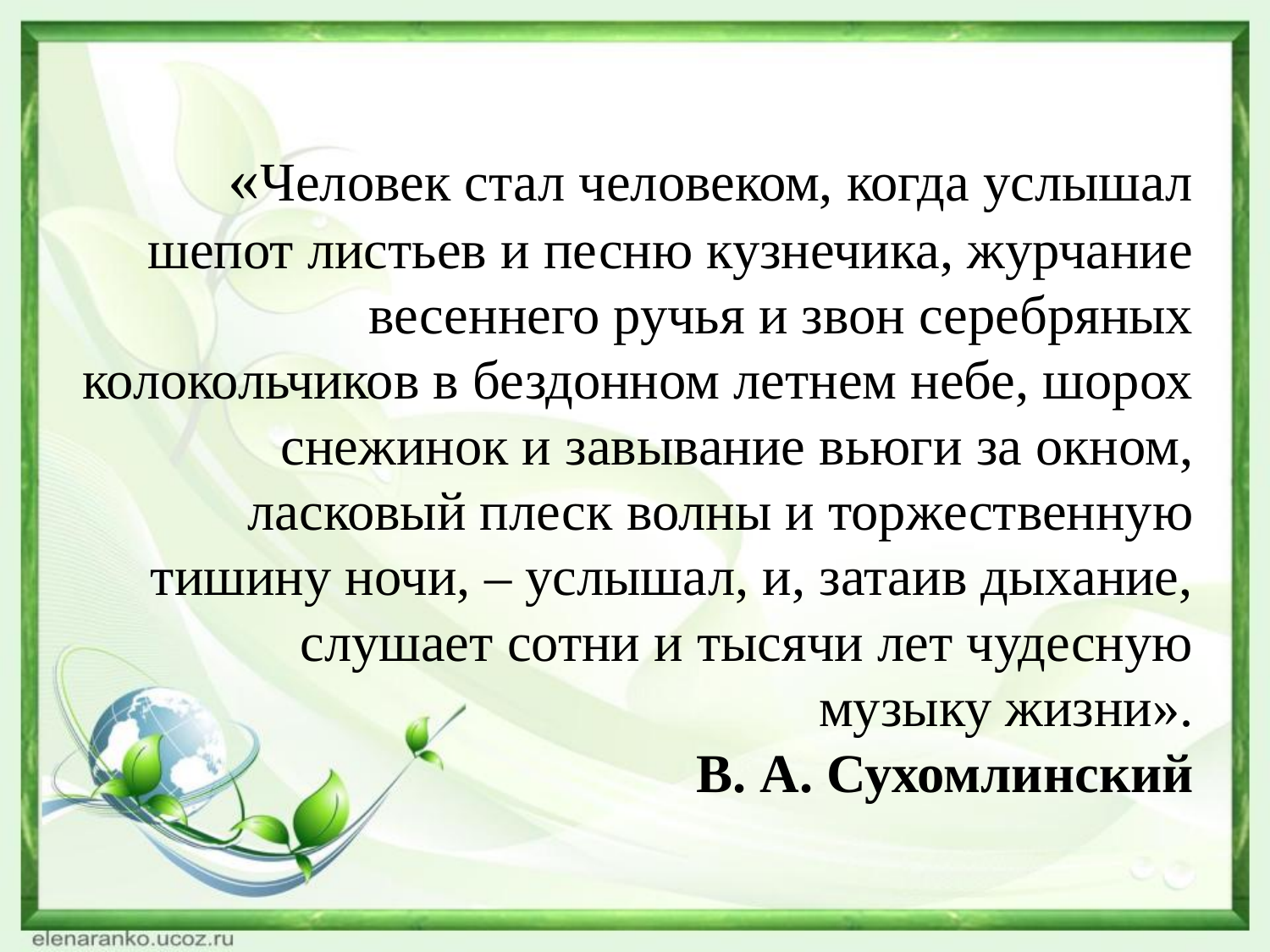

# «Человек стал человеком, когда услышал шепот листьев и песню кузнечика, журчание весеннего ручья и звон серебряных колокольчиков в бездонном летнем небе, шорох снежинок и завывание вьюги за окном, ласковый плеск волны и торжественную тишину ночи, – услышал, и, затаив дыхание, слушает сотни и тысячи лет чудесную музыку жизни». В. А. Сухомлинский